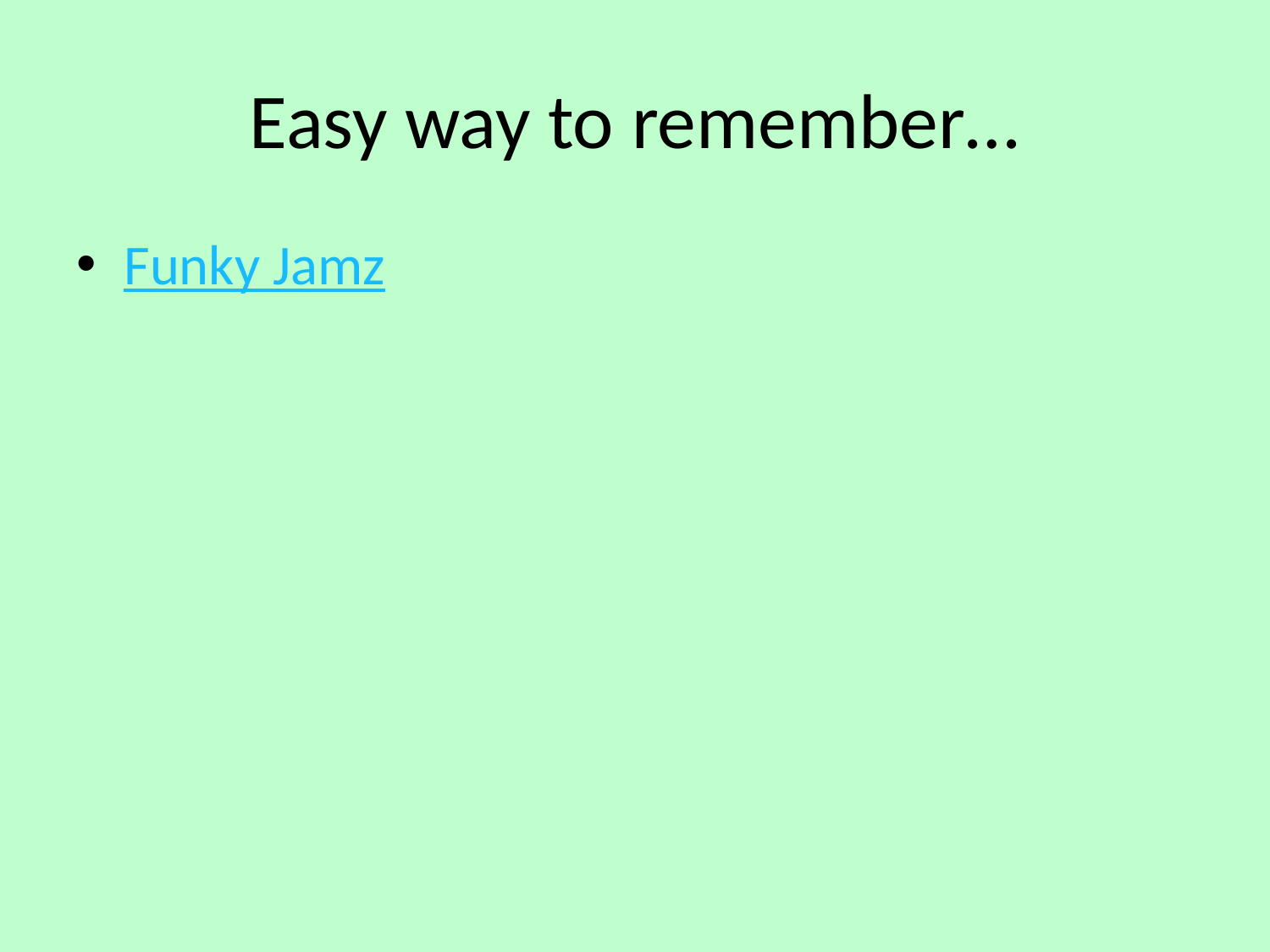

# Easy way to remember…
Funky Jamz